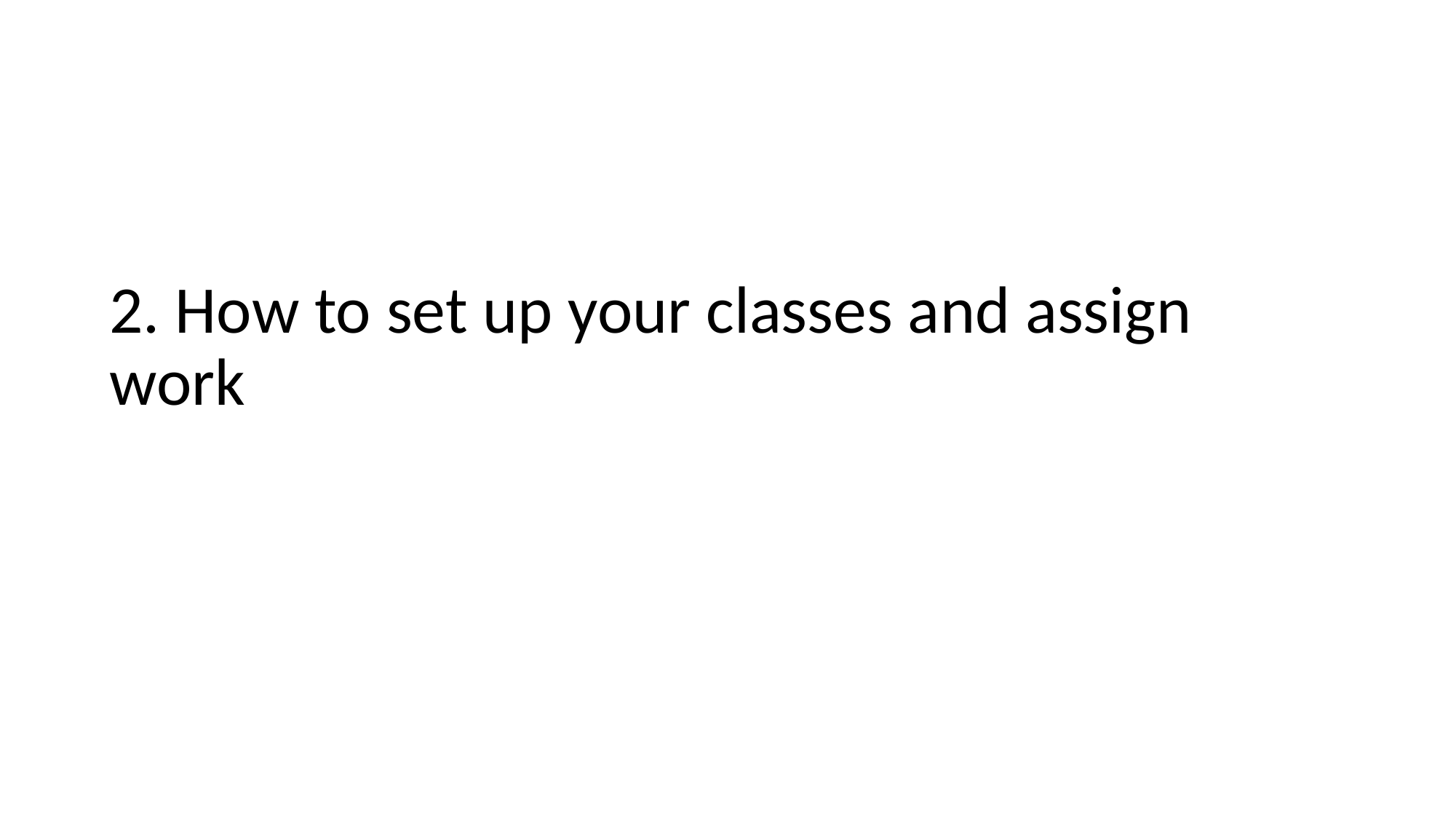

# 2. How to set up your classes and assign work